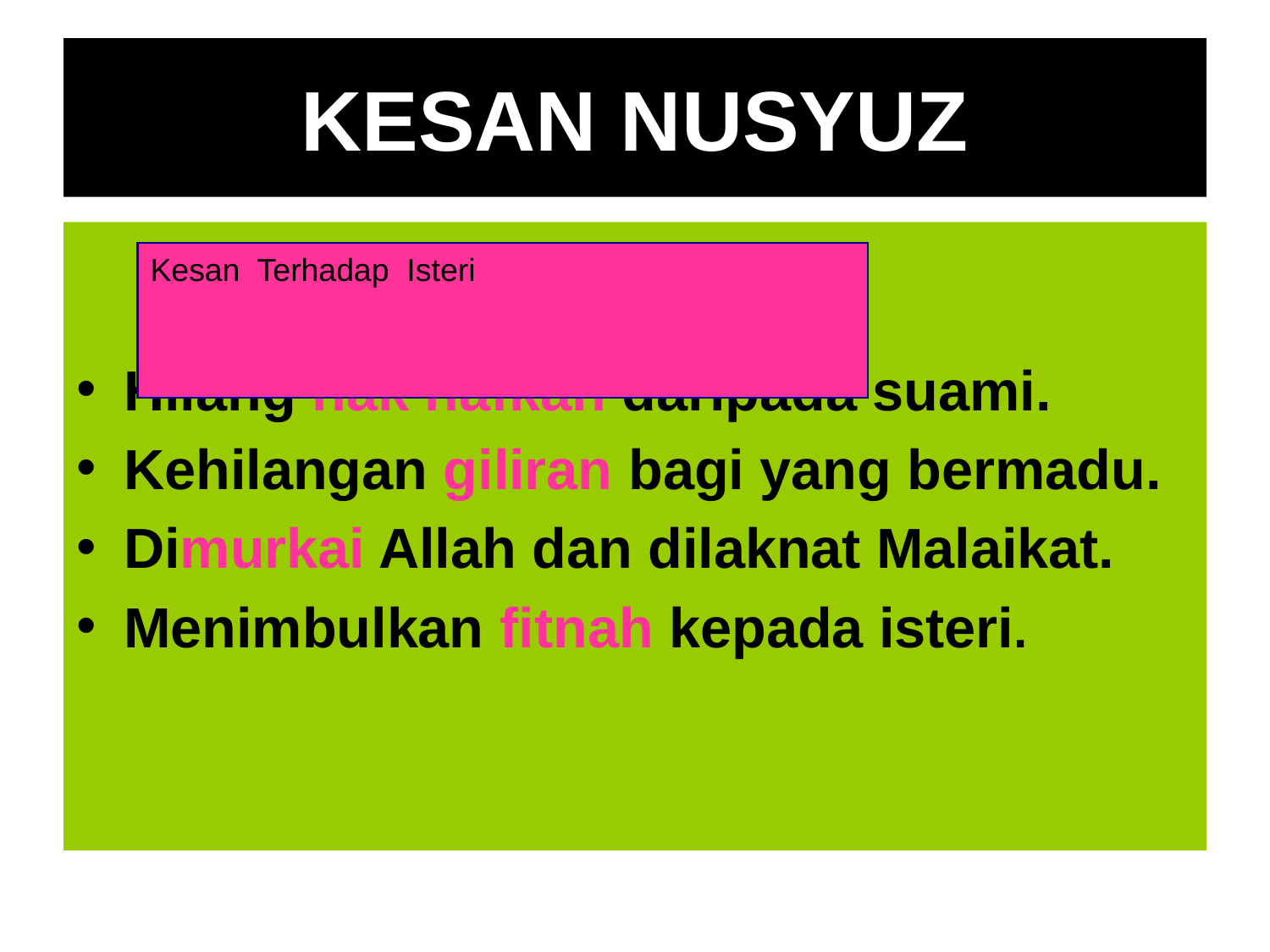

# KESAN NUSYUZ

Hilang hak nafkah daripada suami.
Kehilangan giliran bagi yang bermadu.
Dimurkai Allah dan dilaknat Malaikat.
Menimbulkan fitnah kepada isteri.
Kesan  Terhadap  Isteri